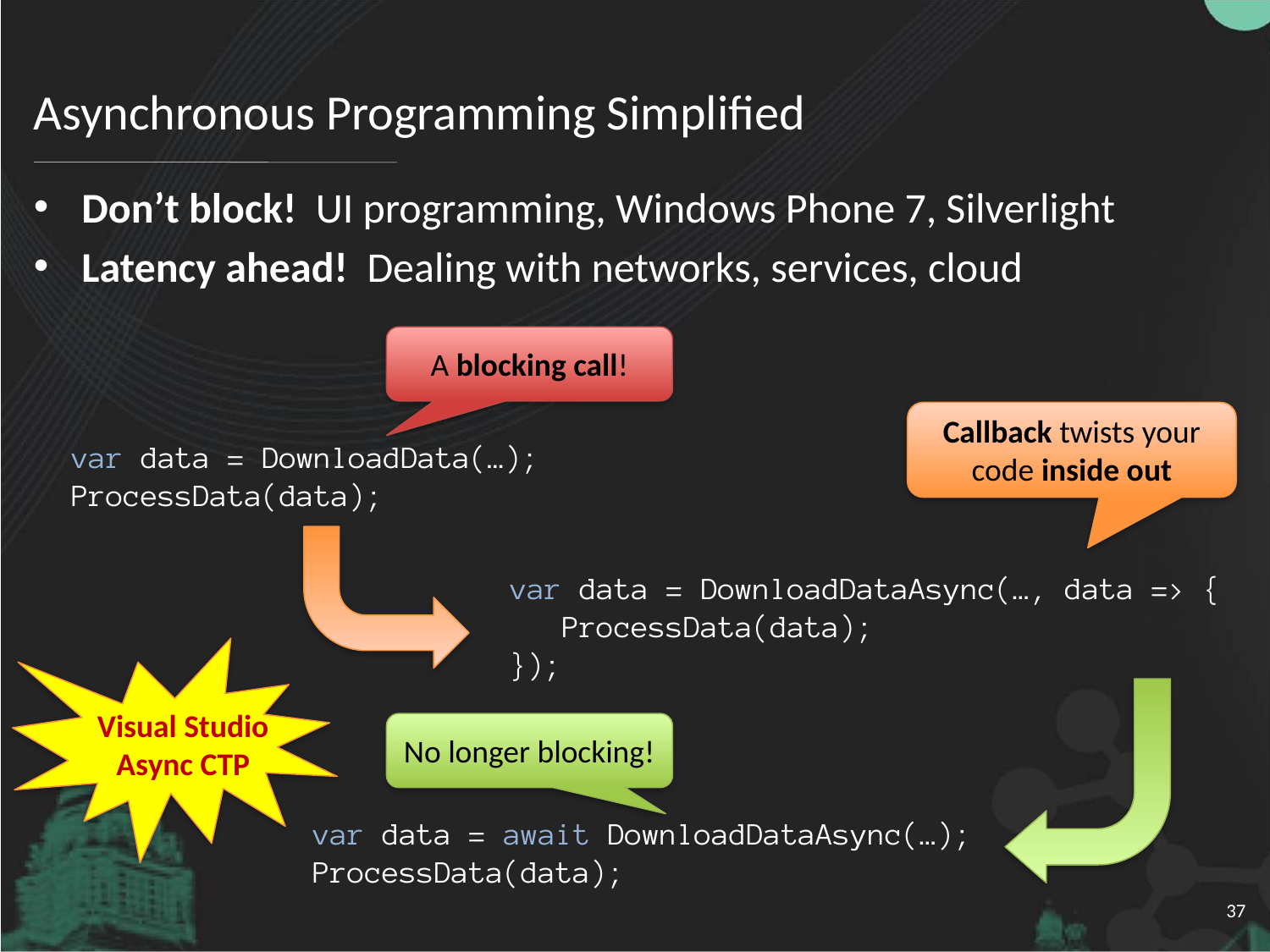

# Asynchronous Programming Simplified
Don’t block!  UI programming, Windows Phone 7, Silverlight
Latency ahead!  Dealing with networks, services, cloud
A blocking call!
Callback twists your
code inside out
var data = DownloadData(…);
ProcessData(data);

var data = DownloadDataAsync(…, data => {
   ProcessData(data);
});

Visual Studio
Async CTP

No longer blocking!
var data = await DownloadDataAsync(…);
ProcessData(data);
37